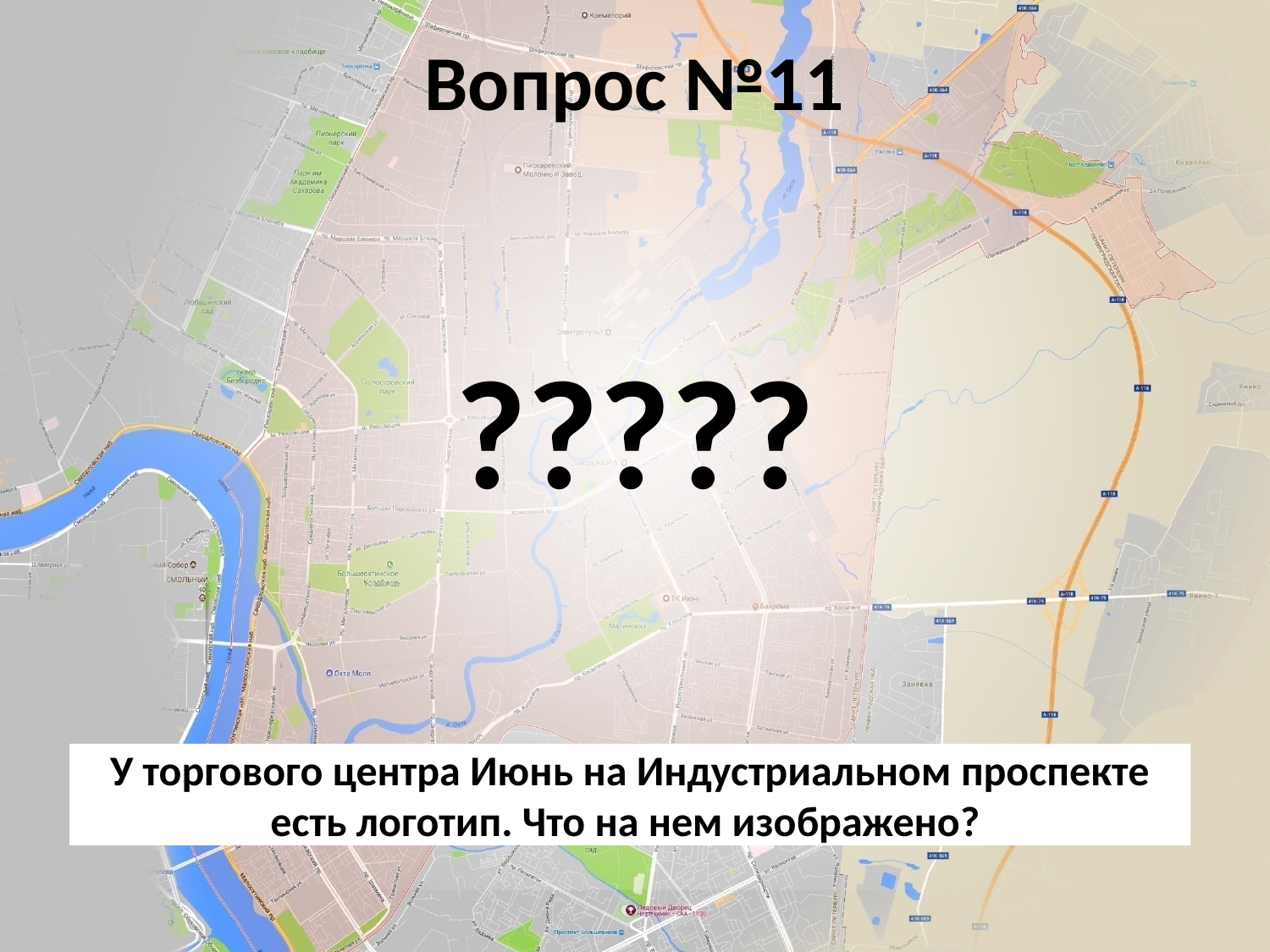

# Вопрос №11
?????
У торгового центра Июнь на Индустриальном проспекте есть логотип. Что на нем изображено?